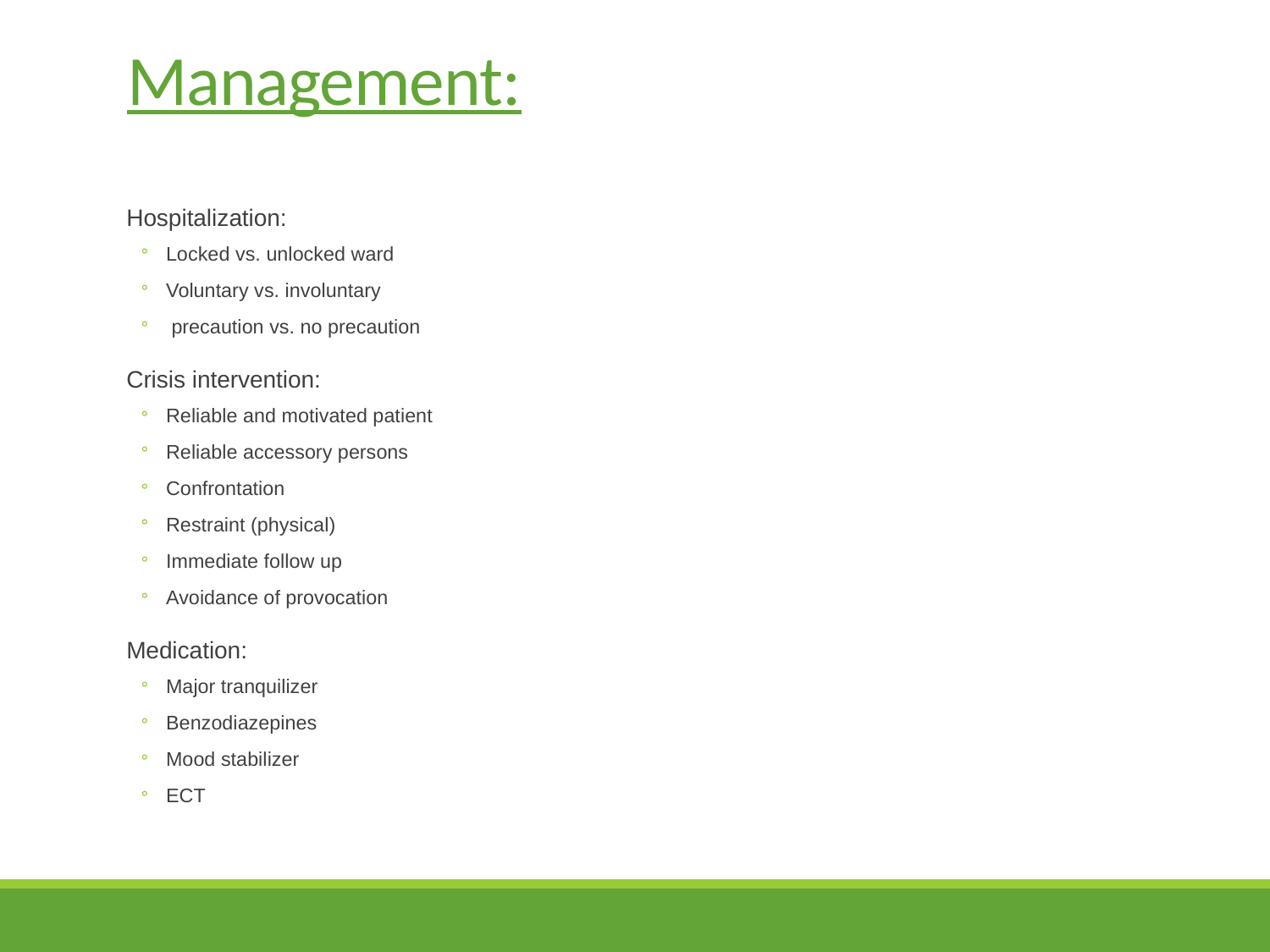

# Management:
Hospitalization:
Locked vs. unlocked ward
Voluntary vs. involuntary
 precaution vs. no precaution
Crisis intervention:
Reliable and motivated patient
Reliable accessory persons
Confrontation
Restraint (physical)
Immediate follow up
Avoidance of provocation
Medication:
Major tranquilizer
Benzodiazepines
Mood stabilizer
ECT